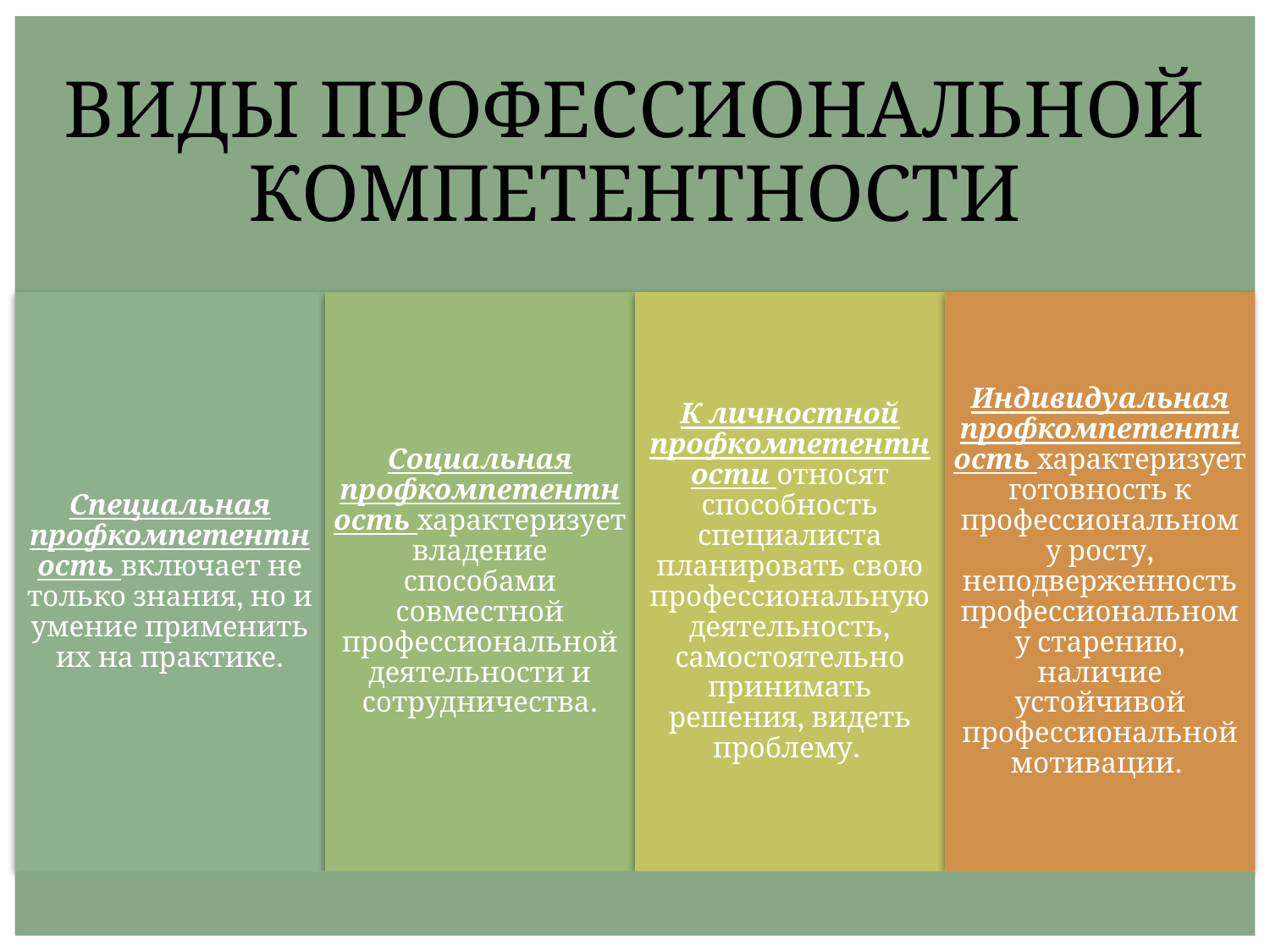

ВИДЫ ПРОФЕССИОНАЛЬНОЙ КОМПЕТЕНТНОСТИ
Специальная профкомпетентность включает не только знания, но и умение применить их на практике.
Социальная профкомпетентность характеризует владение способами совместной профессиональной деятельности и сотрудничества.
К личностной профкомпетентности относят способность специалиста планировать свою профессиональную деятельность, самостоятельно принимать решения, видеть проблему.
Индивидуальная профкомпетентность характеризует готовность к профессиональному росту, неподверженность профессиональному старению, наличие устойчивой профессиональной мотивации.